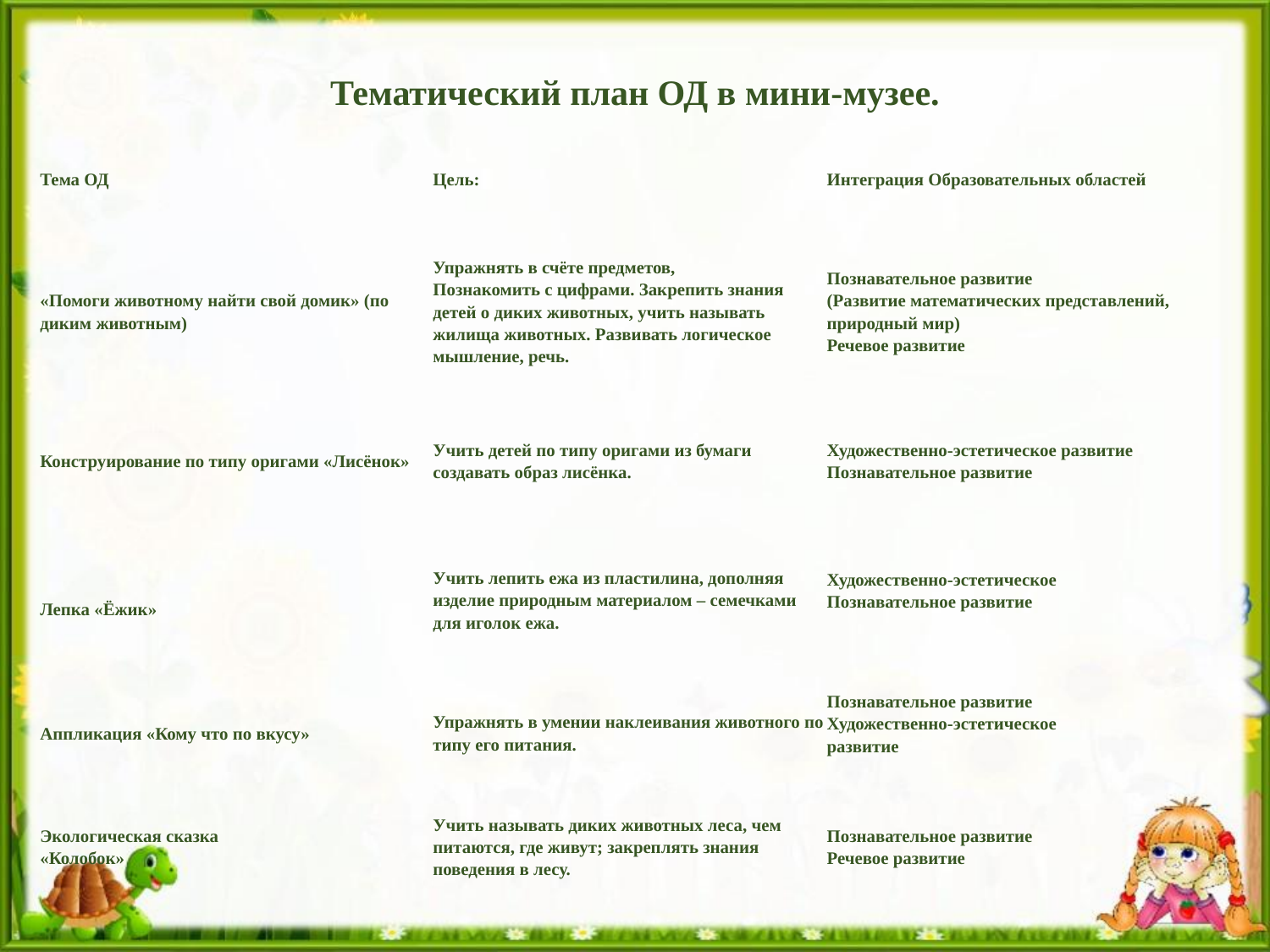

# Тематический план ОД в мини-музее.
| Тема ОД | Цель: | Интеграция Образовательных областей |
| --- | --- | --- |
| «Помоги животному найти свой домик» (по диким животным) | Упражнять в счёте предметов, Познакомить с цифрами. Закрепить знания детей о диких животных, учить называть жилища животных. Развивать логическое мышление, речь. | Познавательное развитие (Развитие математических представлений, природный мир) Речевое развитие |
| Конструирование по типу оригами «Лисёнок» | Учить детей по типу оригами из бумаги создавать образ лисёнка. | Художественно-эстетическое развитие Познавательное развитие |
| Лепка «Ёжик» | Учить лепить ежа из пластилина, дополняя изделие природным материалом – семечками для иголок ежа. | Художественно-эстетическое Познавательное развитие |
| Аппликация «Кому что по вкусу» | Упражнять в умении наклеивания животного по типу его питания. | Познавательное развитие Художественно-эстетическое развитие |
| Экологическая сказка «Колобок» | Учить называть диких животных леса, чем питаются, где живут; закреплять знания поведения в лесу. | Познавательное развитие Речевое развитие |